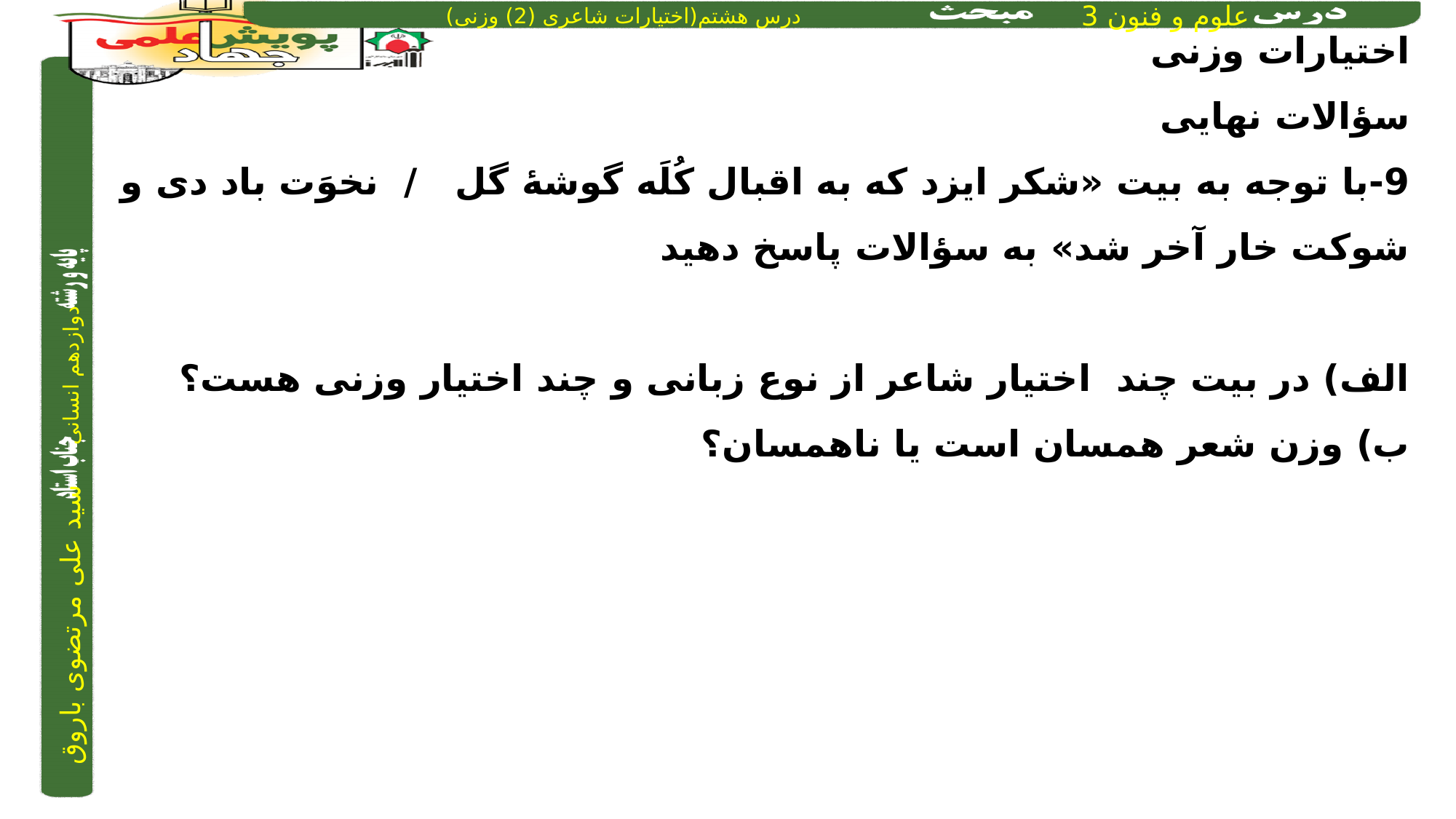

اختیارات وزنی
سؤالات نهایی
9-با توجه به بیت «شکر ایزد که به اقبال کُلَه گوشۀ گل   /  نخوَت باد دی و شوکت خار آخر شد» به سؤالات پاسخ دهید

الف) در بیت چند  اختیار شاعر از نوع زبانی و چند اختیار وزنی هست؟
ب) وزن شعر همسان است یا ناهمسان؟